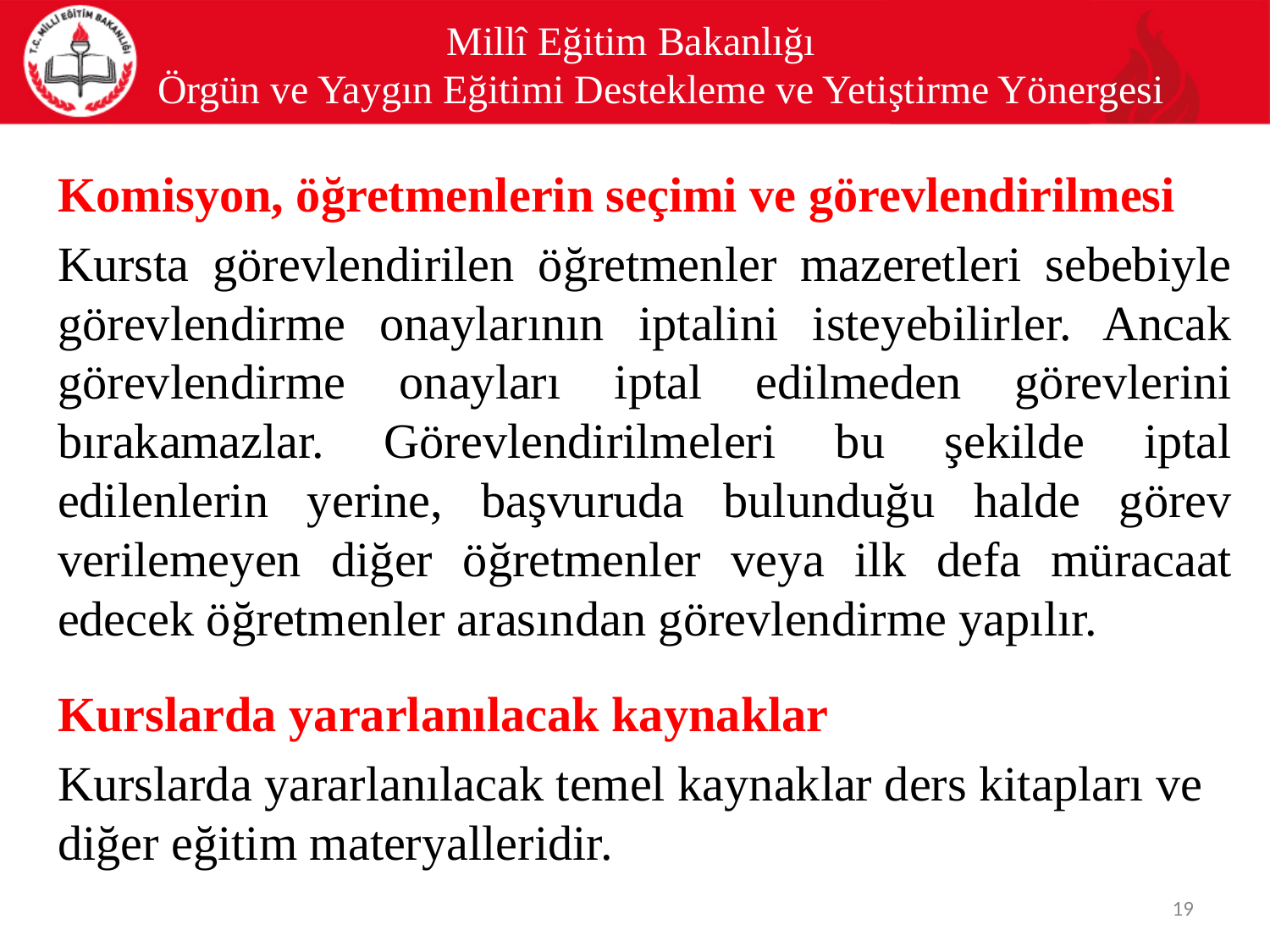

# Millî Eğitim Bakanlığı Örgün ve Yaygın Eğitimi Destekleme ve Yetiştirme Yönergesi
Komisyon, öğretmenlerin seçimi ve görevlendirilmesi
Kursta görevlendirilen öğretmenler mazeretleri sebebiyle görevlendirme onaylarının iptalini isteyebilirler. Ancak görevlendirme onayları iptal edilmeden görevlerini bırakamazlar. Görevlendirilmeleri bu şekilde iptal edilenlerin yerine, başvuruda bulunduğu halde görev verilemeyen diğer öğretmenler veya ilk defa müracaat edecek öğretmenler arasından görevlendirme yapılır.

Kurslarda yararlanılacak kaynaklar
Kurslarda yararlanılacak temel kaynaklar ders kitapları ve diğer eğitim materyalleridir.

19